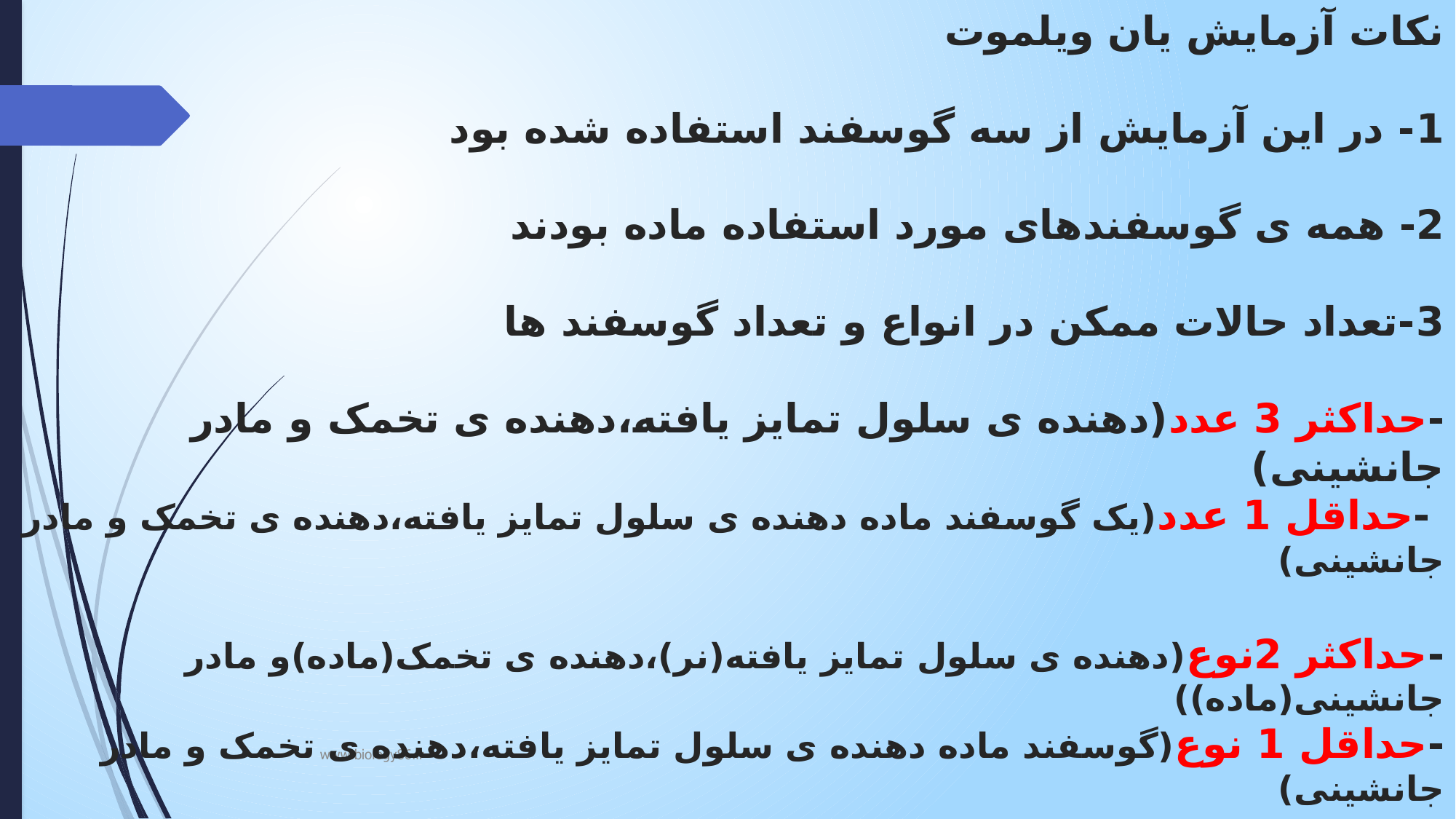

# نکات آزمایش یان ویلموت 1- در این آزمایش از سه گوسفند استفاده شده بود 2- همه ی گوسفندهای مورد استفاده ماده بودند 3-تعداد حالات ممکن در انواع و تعداد گوسفند ها -حداکثر 3 عدد(دهنده ی سلول تمایز یافته،دهنده ی تخمک و مادر جانشینی) -حداقل 1 عدد(یک گوسفند ماده دهنده ی سلول تمایز یافته،دهنده ی تخمک و مادر جانشینی) -حداکثر 2نوع(دهنده ی سلول تمایز یافته(نر)،دهنده ی تخمک(ماده)و مادر جانشینی(ماده)) -حداقل 1 نوع(گوسفند ماده دهنده ی سلول تمایز یافته،دهنده ی تخمک و مادر جانشینی)
www.biology86.ir